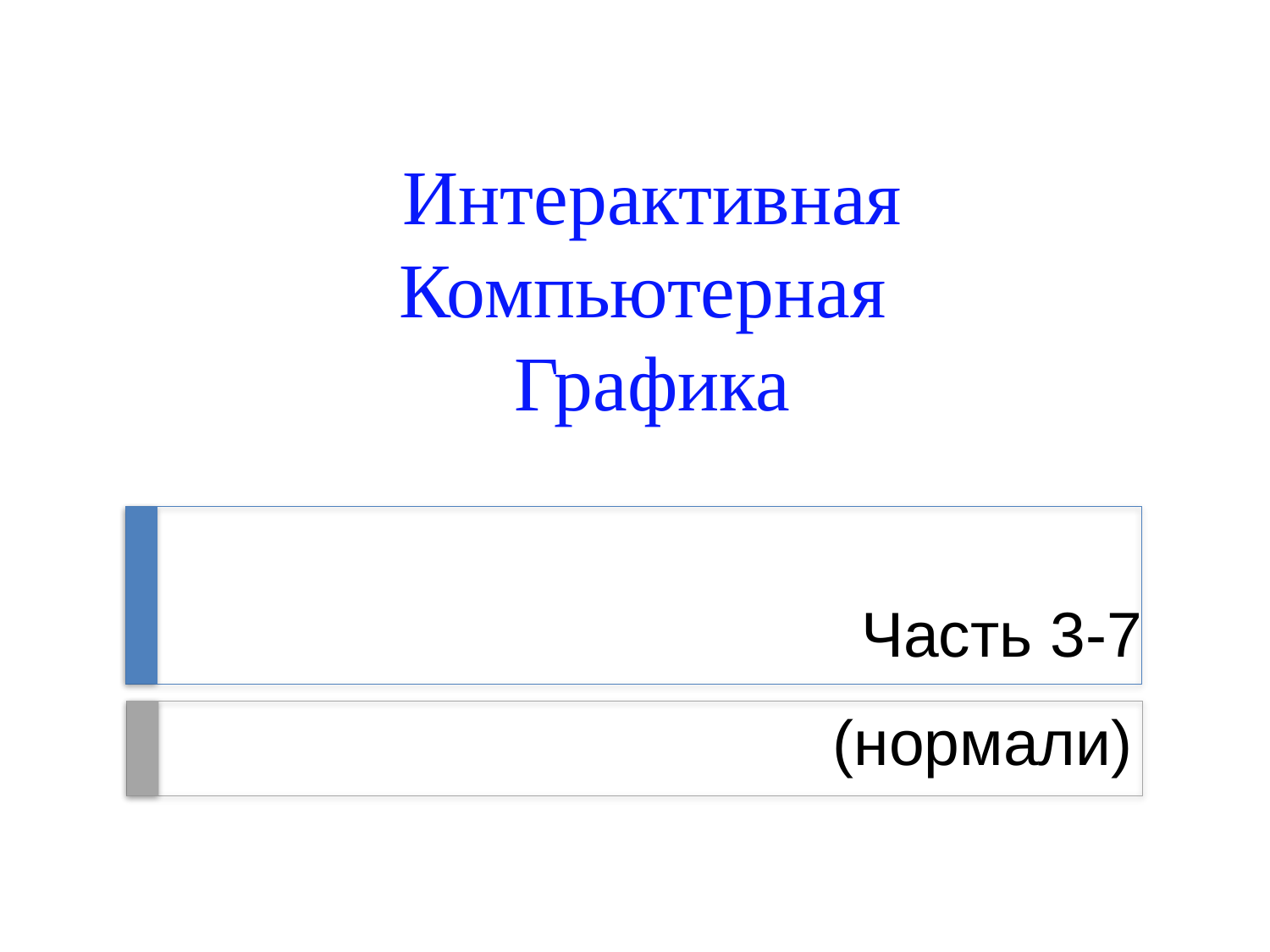

Интерактивная
Компьютерная
Графика
Часть 3-7
# (нормали)